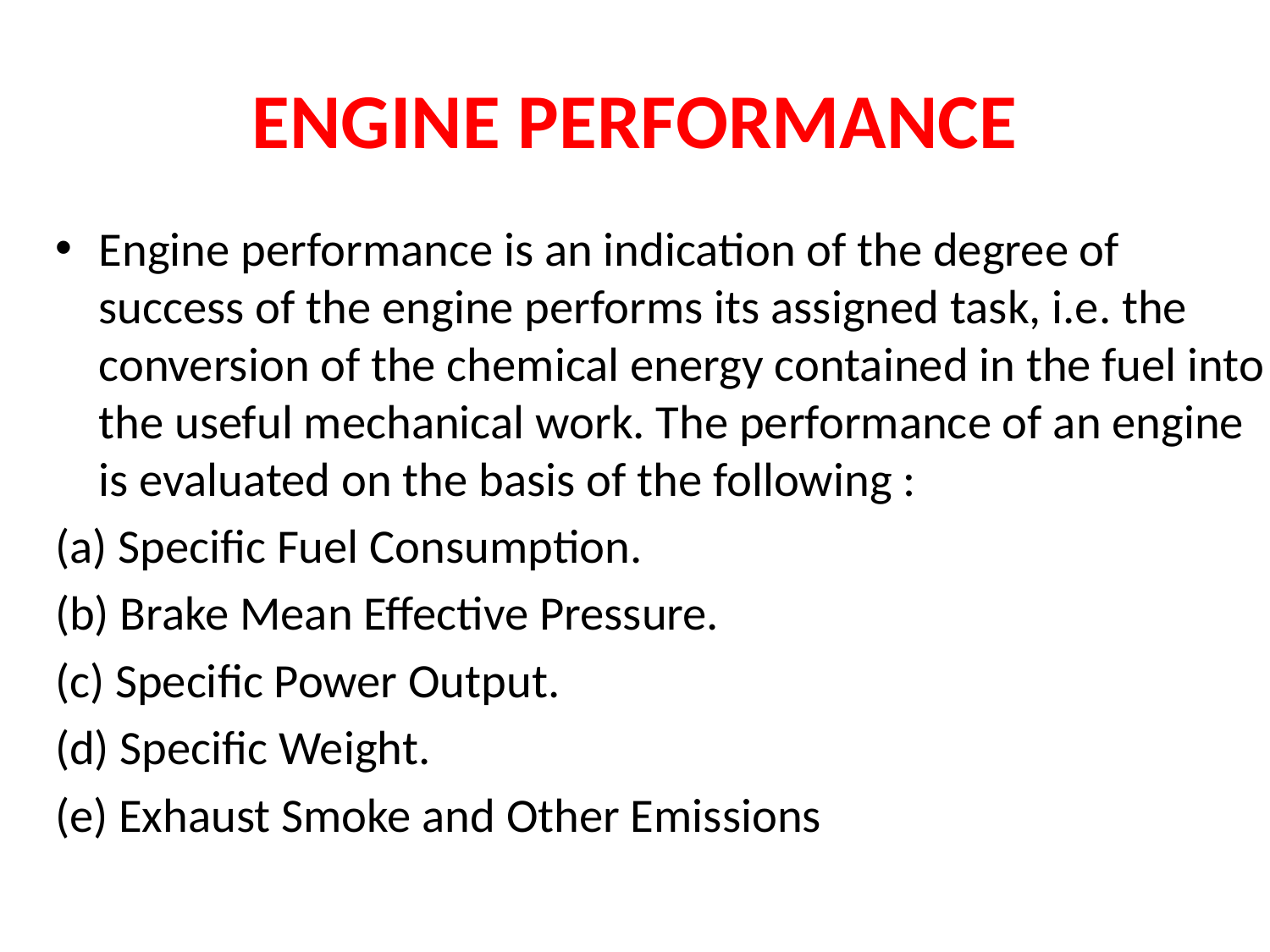

# ENGINE PERFORMANCE
Engine performance is an indication of the degree of success of the engine performs its assigned task, i.e. the conversion of the chemical energy contained in the fuel into the useful mechanical work. The performance of an engine is evaluated on the basis of the following :
(a) Specific Fuel Consumption.
(b) Brake Mean Effective Pressure.
(c) Specific Power Output.
(d) Specific Weight.
(e) Exhaust Smoke and Other Emissions